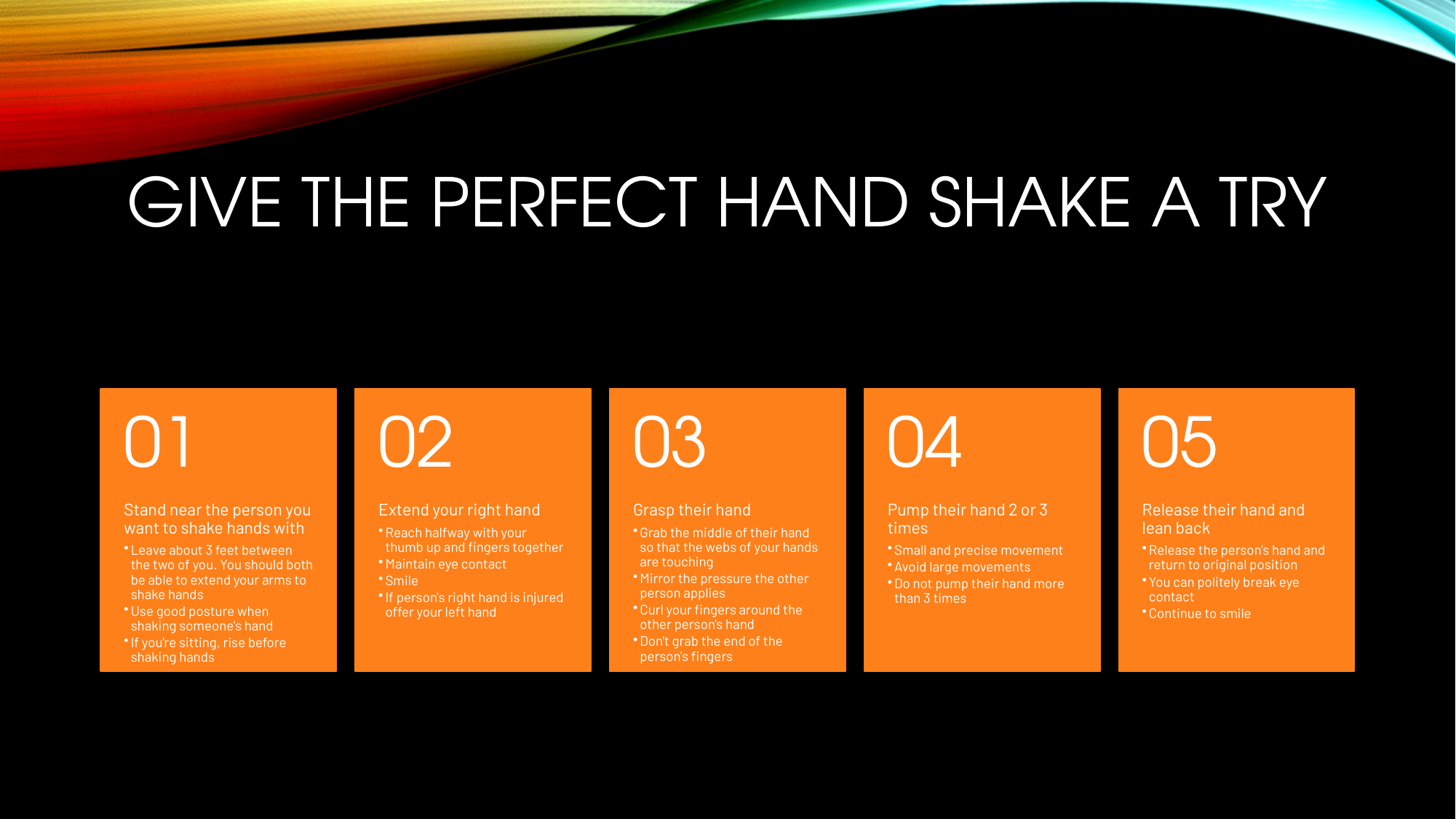

# Give The Perfect Hand Shake a Try
Stand near the person you want to shake hands with
Leave about 3 feet between the two of you. You should both be able to extend your arms to shake hands
Use good posture when shaking someone's hand
If you're sitting, rise before shaking hands
01
Extend your right hand
Reach halfway with your thumb up and fingers together
Maintain eye contact
Smile
If person's right hand is injured offer your left hand
02
Grasp their hand
Grab the middle of their hand so that the webs of your hands are touching
Mirror the pressure the other person applies
Curl your fingers around the other person's hand
Don't grab the end of the person's fingers
03
Pump their hand 2 or 3 times
Small and precise movement
Avoid large movements
Do not pump their hand more than 3 times
04
Release their hand and lean back
Release the person's hand and return to original position
You can politely break eye contact
Continue to smile
05